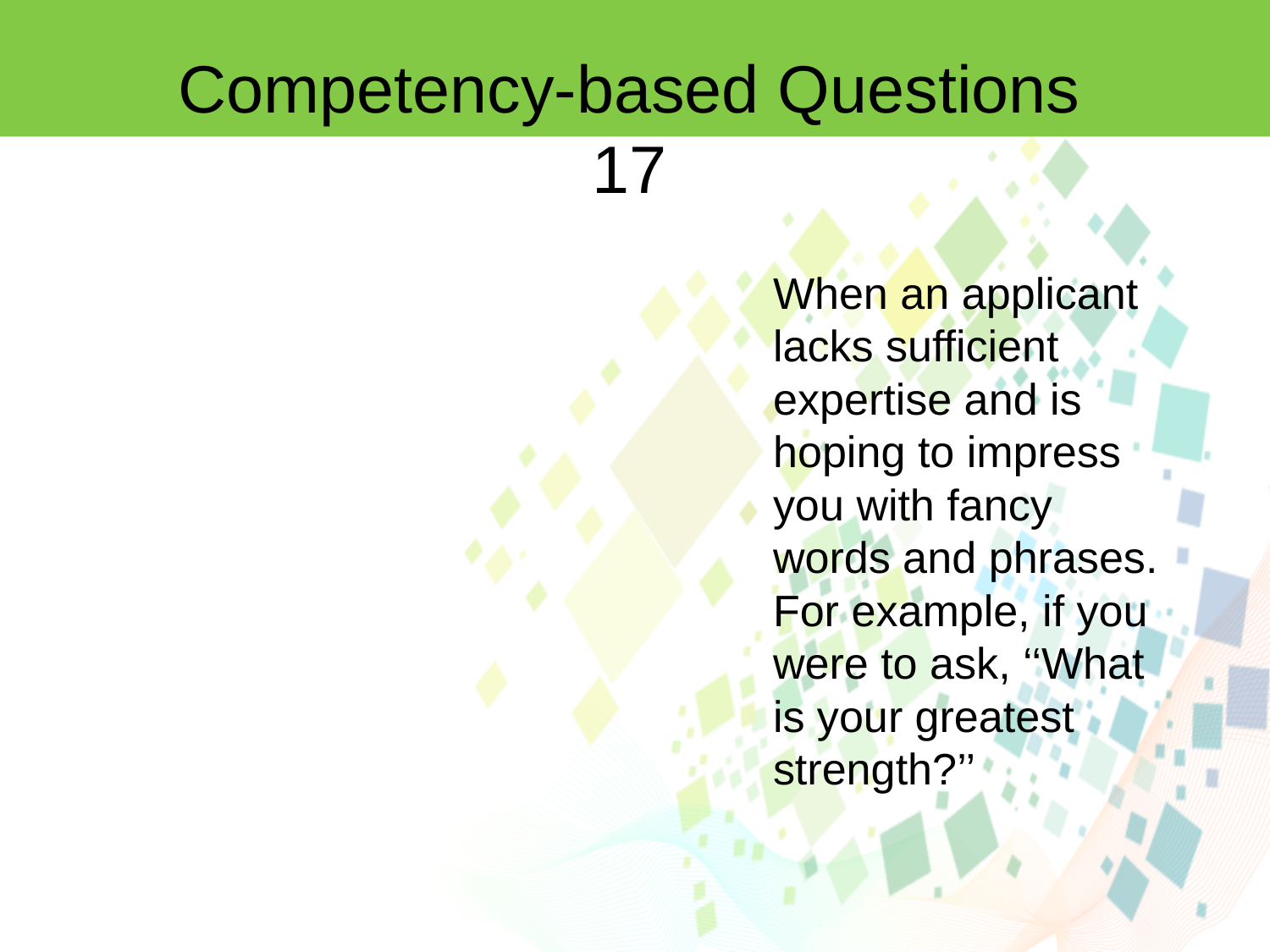

Competency-based Questions 17
When an applicant lacks sufficient expertise and is hoping to impress you with fancy
words and phrases. For example, if you were to ask, ‘‘What is your greatest
strength?’’